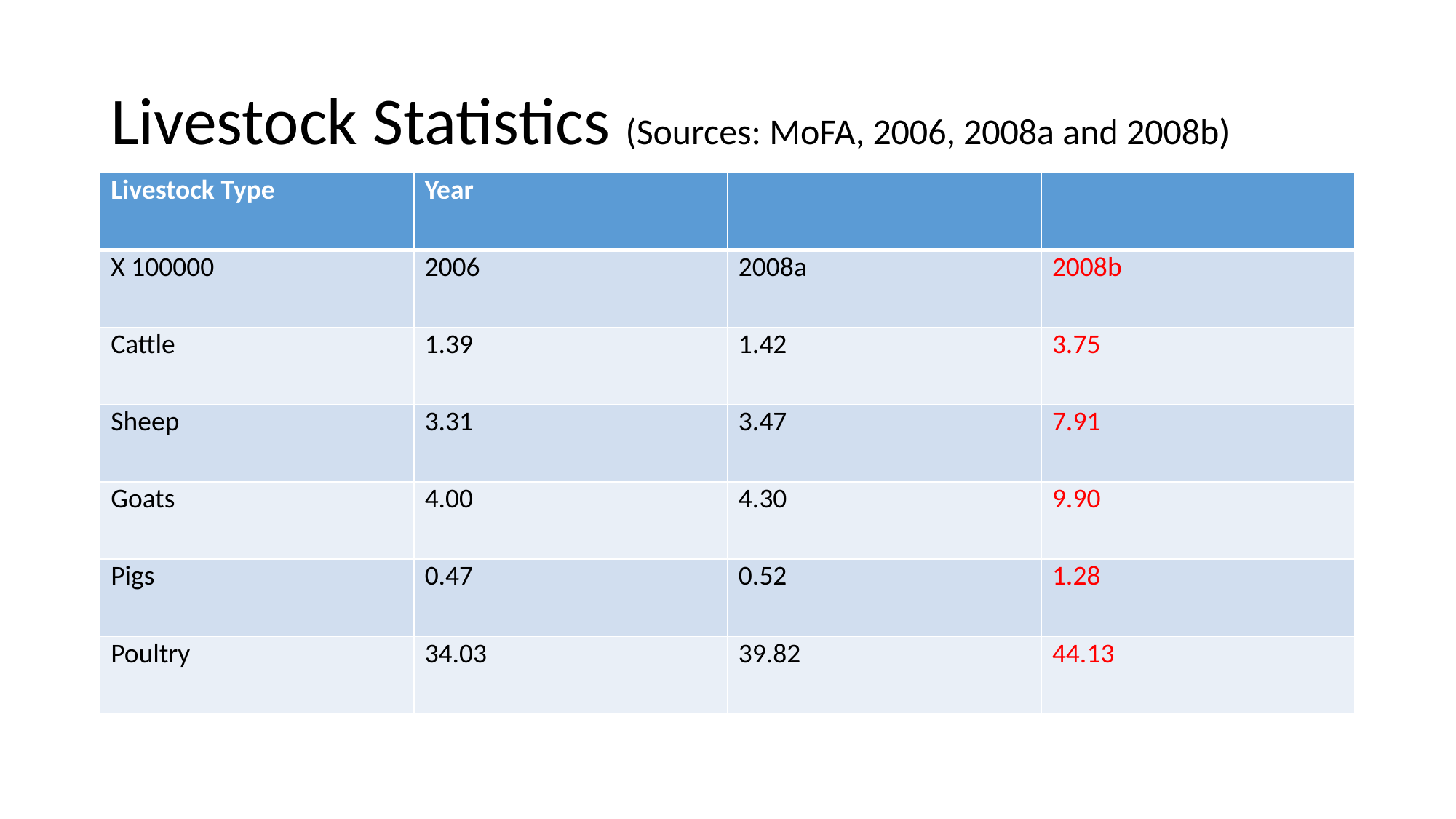

# Livestock Statistics (Sources: MoFA, 2006, 2008a and 2008b)
| Livestock Type | Year |  |  |
| --- | --- | --- | --- |
| X 100000 | 2006 | 2008a | 2008b |
| Cattle | 1.39 | 1.42 | 3.75 |
| Sheep | 3.31 | 3.47 | 7.91 |
| Goats | 4.00 | 4.30 | 9.90 |
| Pigs | 0.47 | 0.52 | 1.28 |
| Poultry | 34.03 | 39.82 | 44.13 |